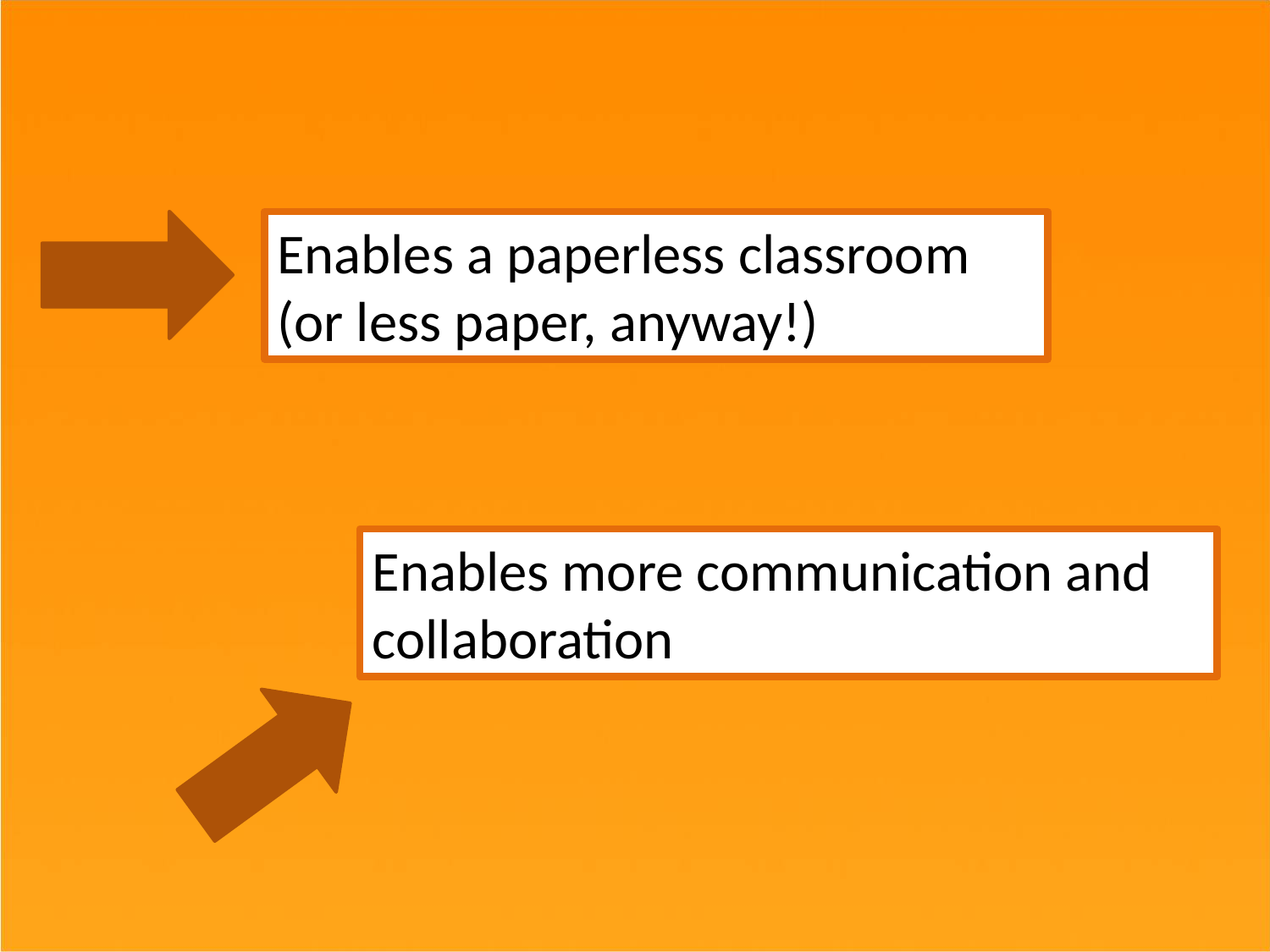

Enables a paperless classroom (or less paper, anyway!)
Enables more communication and collaboration